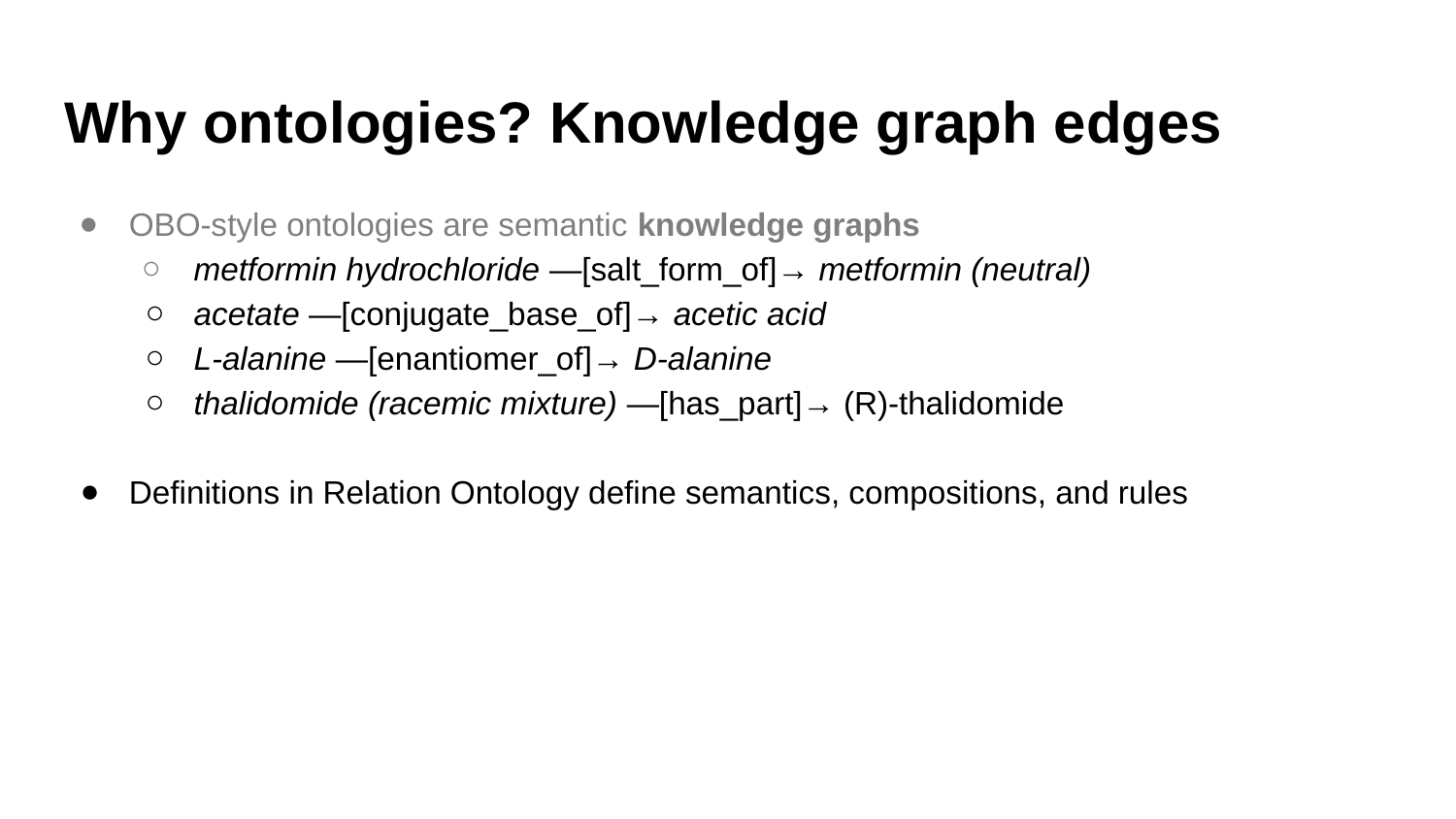

# Why ontologies? Knowledge graph edges
OBO-style ontologies are semantic knowledge graphs
metformin hydrochloride —[salt_form_of]→ metformin (neutral)
acetate —[conjugate_base_of]→ acetic acid
L-alanine —[enantiomer_of]→ D-alanine
thalidomide (racemic mixture) —[has_part]→ (R)-thalidomide

Definitions in Relation Ontology define semantics, compositions, and rules